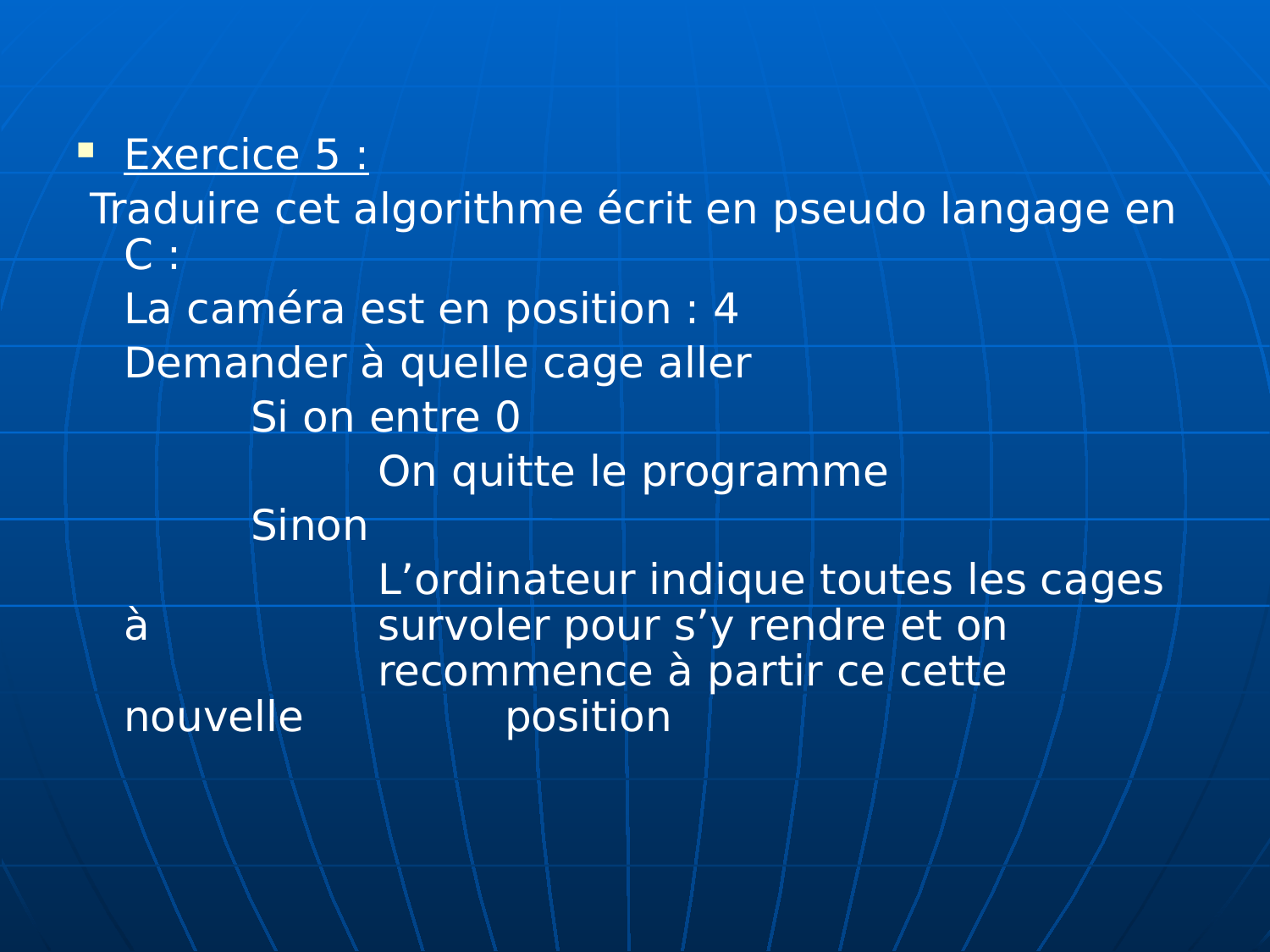

Exercice 5 :
 Traduire cet algorithme écrit en pseudo langage en C :
	La caméra est en position : 4
	Demander à quelle cage aller
		Si on entre 0
			On quitte le programme
		Sinon
			L’ordinateur indique toutes les cages à 		survoler pour s’y rendre et on 			recommence à partir ce cette nouvelle 		position